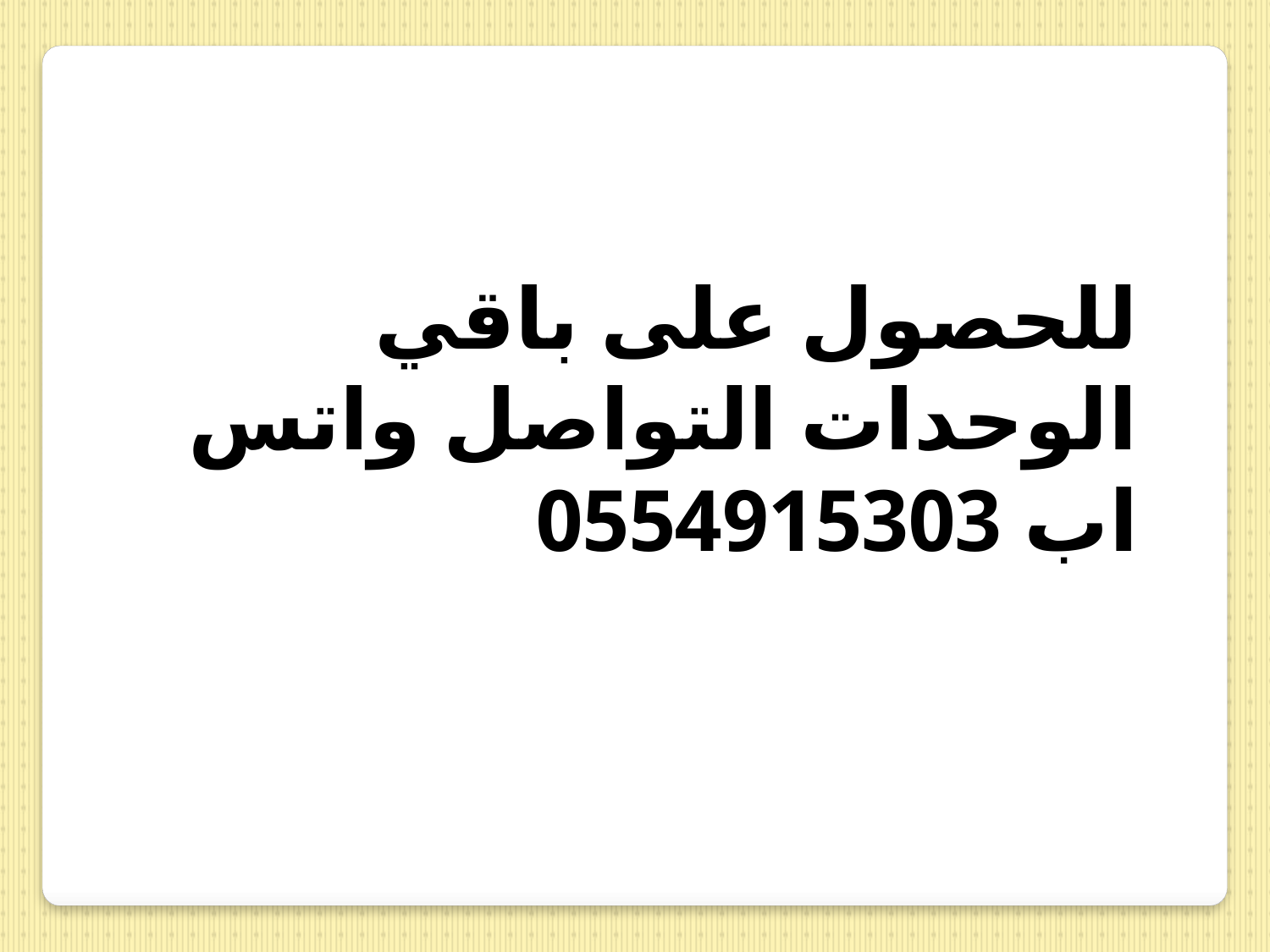

للحصول على باقي الوحدات التواصل واتس اب 0554915303